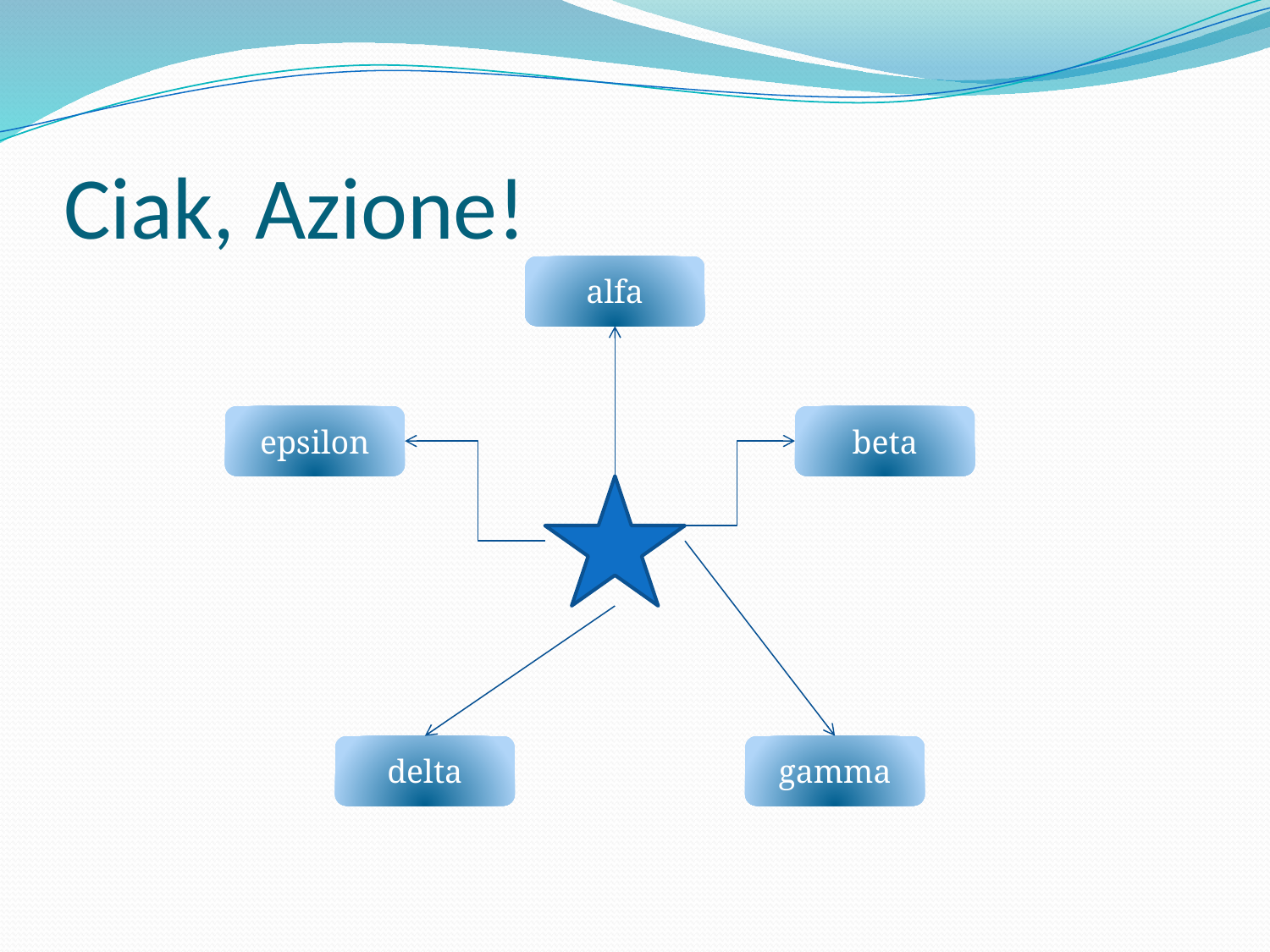

# Ciak, Azione!
alfa
epsilon
beta

delta
gamma